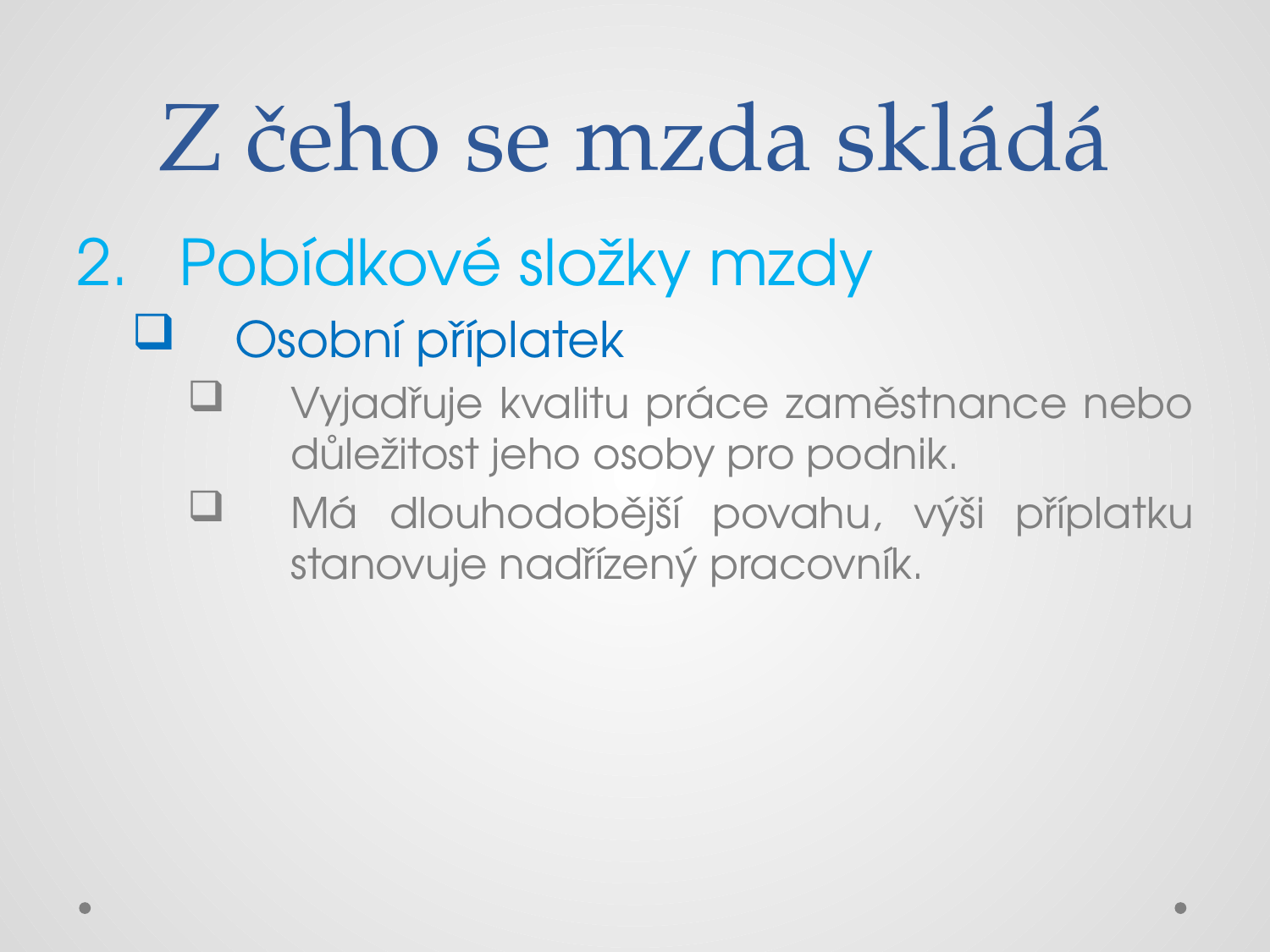

# Z čeho se mzda skládá
Pobídkové složky mzdy
Osobní příplatek
Vyjadřuje kvalitu práce zaměstnance nebo důležitost jeho osoby pro podnik.
Má dlouhodobější povahu, výši příplatku stanovuje nadřízený pracovník.